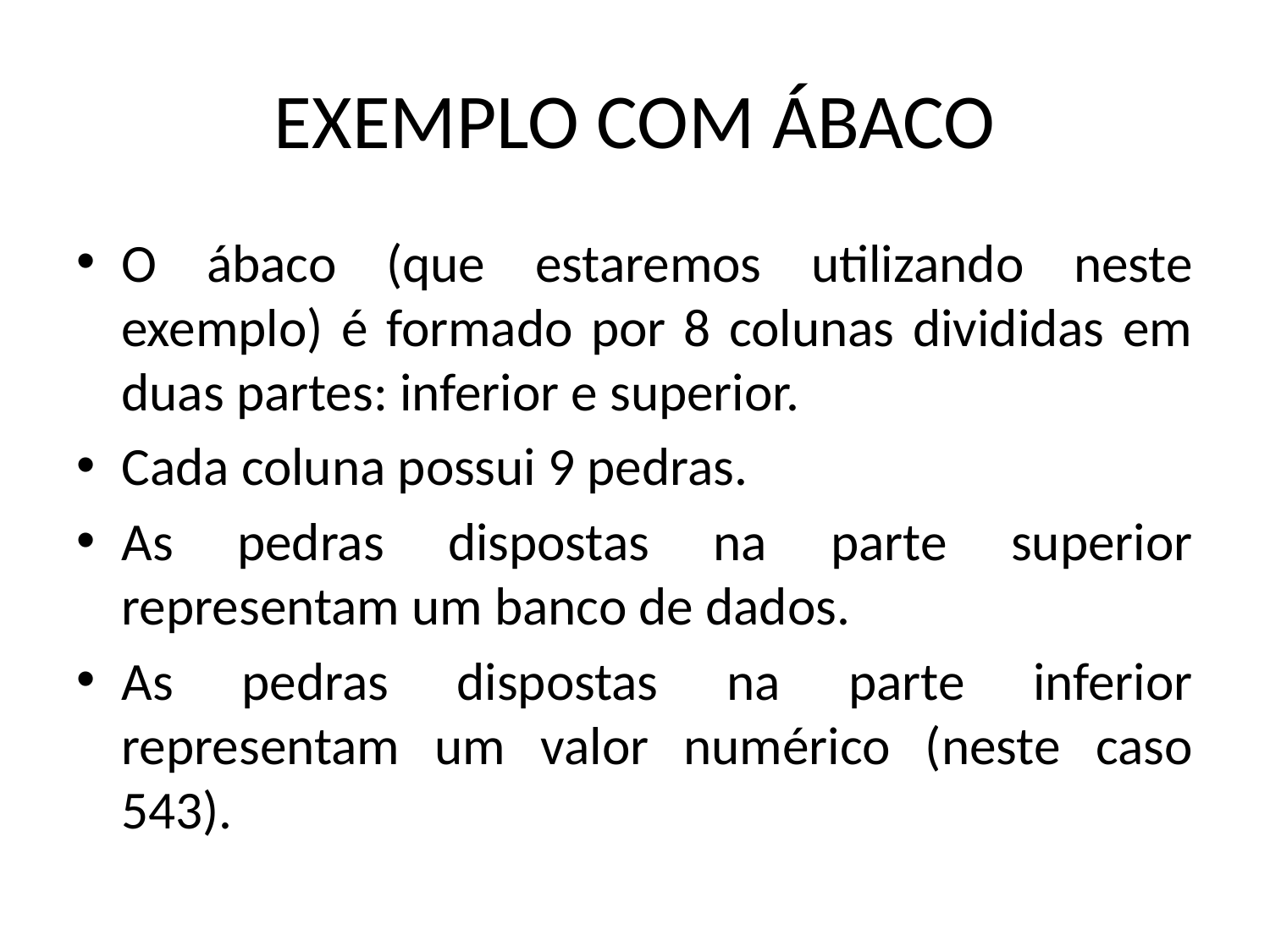

# EXEMPLO COM ÁBACO
O ábaco (que estaremos utilizando neste exemplo) é formado por 8 colunas divididas em duas partes: inferior e superior.
Cada coluna possui 9 pedras.
As pedras dispostas na parte superior representam um banco de dados.
As pedras dispostas na parte inferior representam um valor numérico (neste caso 543).